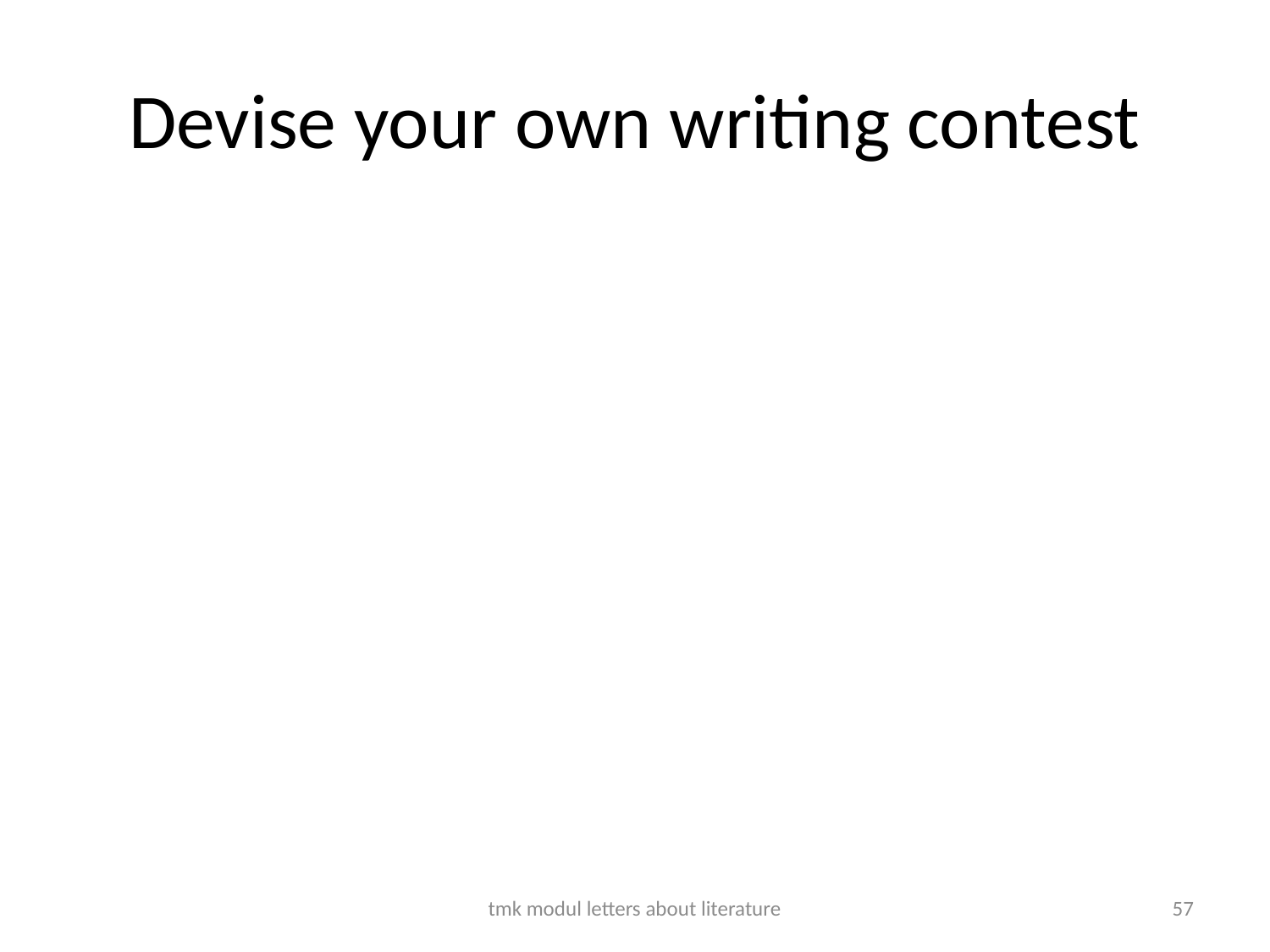

# Devise your own writing contest

tmk modul letters about literature
57